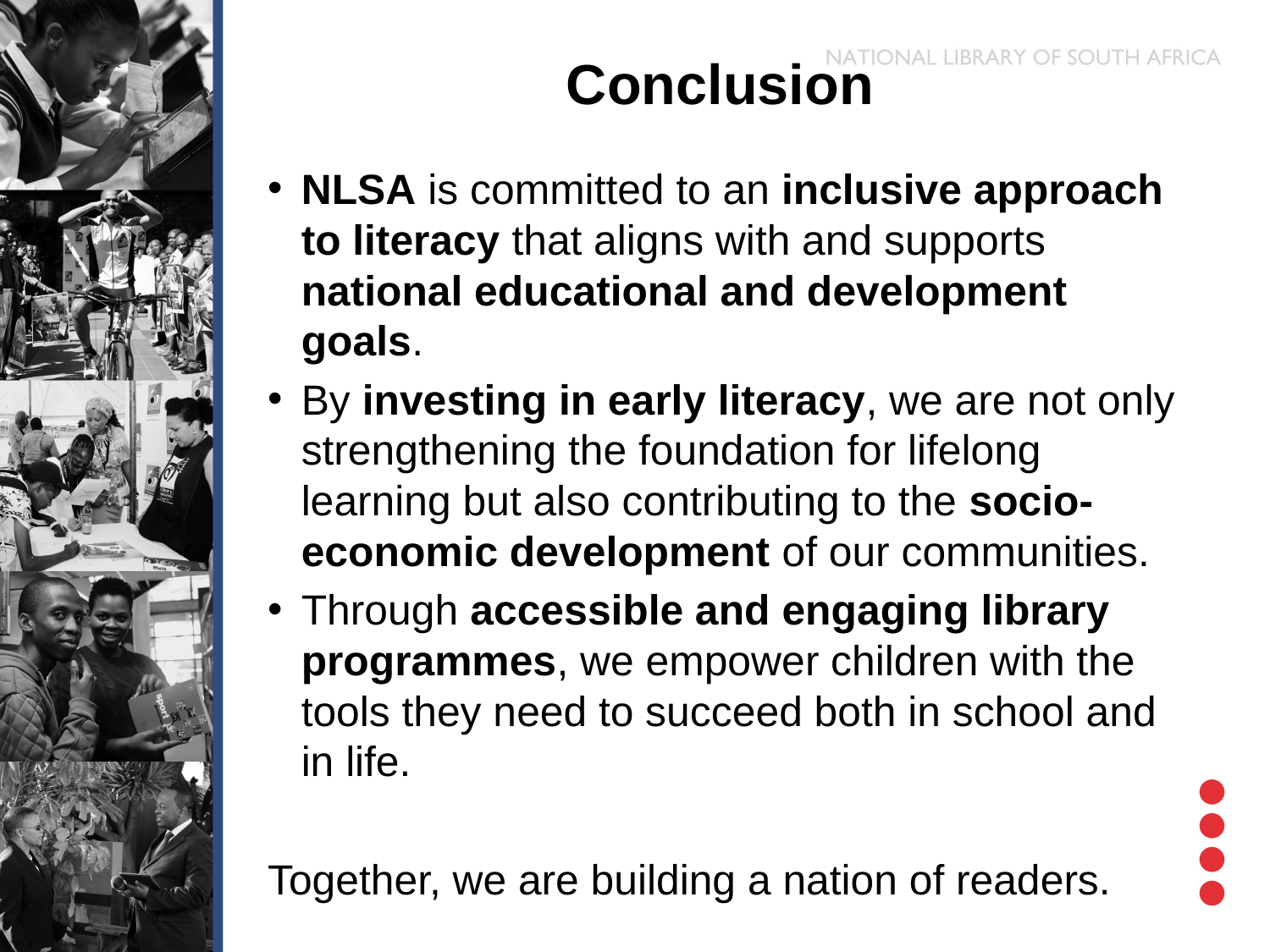

# Conclusion
NLSA is committed to an inclusive approach to literacy that aligns with and supports national educational and development goals.
By investing in early literacy, we are not only strengthening the foundation for lifelong learning but also contributing to the socio-economic development of our communities.
Through accessible and engaging library programmes, we empower children with the tools they need to succeed both in school and in life.

Together, we are building a nation of readers.